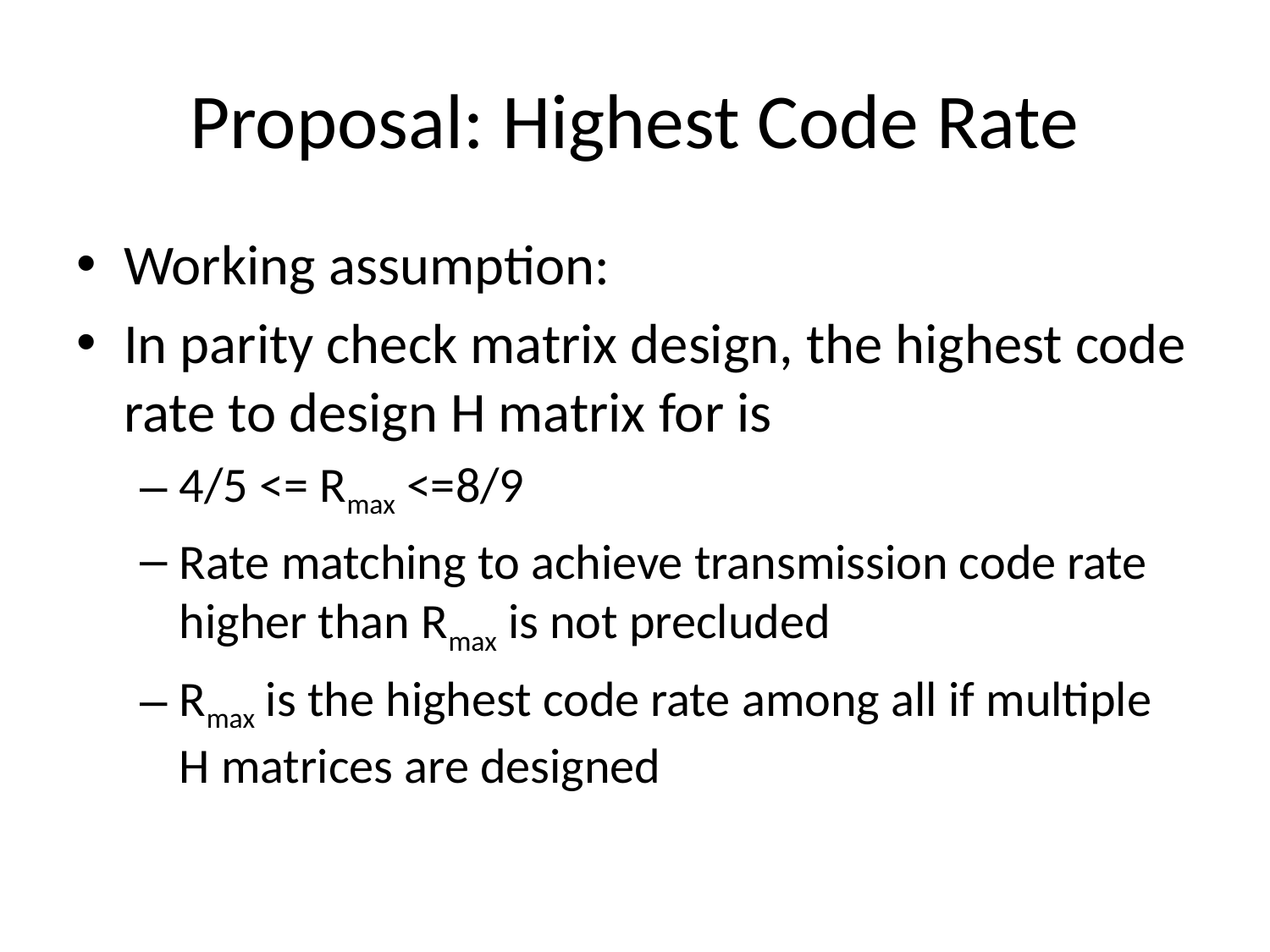

# Proposal: Highest Code Rate
Working assumption:
In parity check matrix design, the highest code rate to design H matrix for is
4/5 <= Rmax <=8/9
Rate matching to achieve transmission code rate higher than Rmax is not precluded
Rmax is the highest code rate among all if multiple H matrices are designed